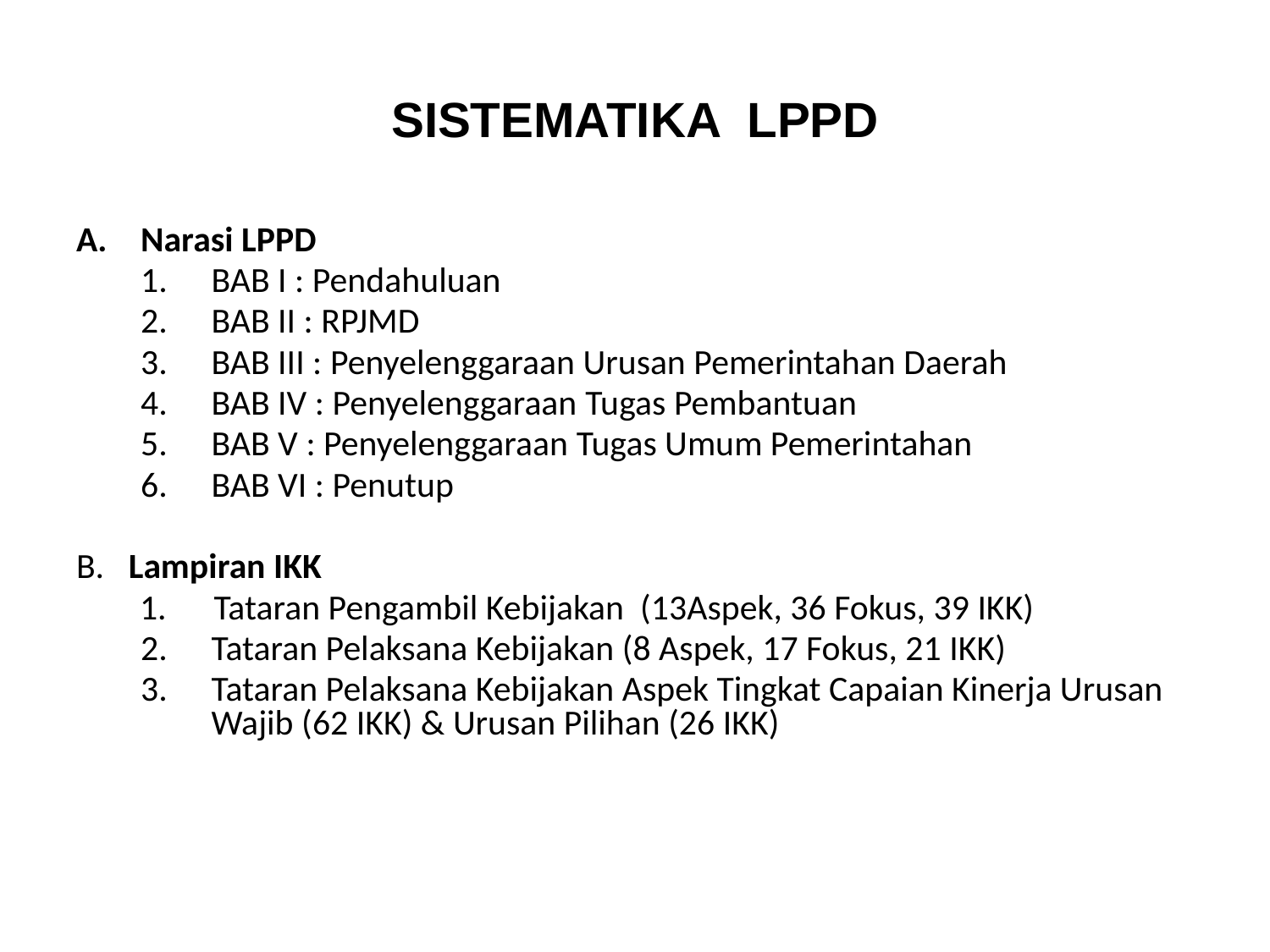

# SISTEMATIKA  LPPD
Narasi LPPD
BAB I : Pendahuluan
BAB II : RPJMD
BAB III : Penyelenggaraan Urusan Pemerintahan Daerah
BAB IV : Penyelenggaraan Tugas Pembantuan
BAB V : Penyelenggaraan Tugas Umum Pemerintahan
BAB VI : Penutup

B.   Lampiran IKK
Tataran Pengambil Kebijakan  (13Aspek, 36 Fokus, 39 IKK)
Tataran Pelaksana Kebijakan (8 Aspek, 17 Fokus, 21 IKK)
Tataran Pelaksana Kebijakan Aspek Tingkat Capaian Kinerja Urusan Wajib (62 IKK) & Urusan Pilihan (26 IKK)